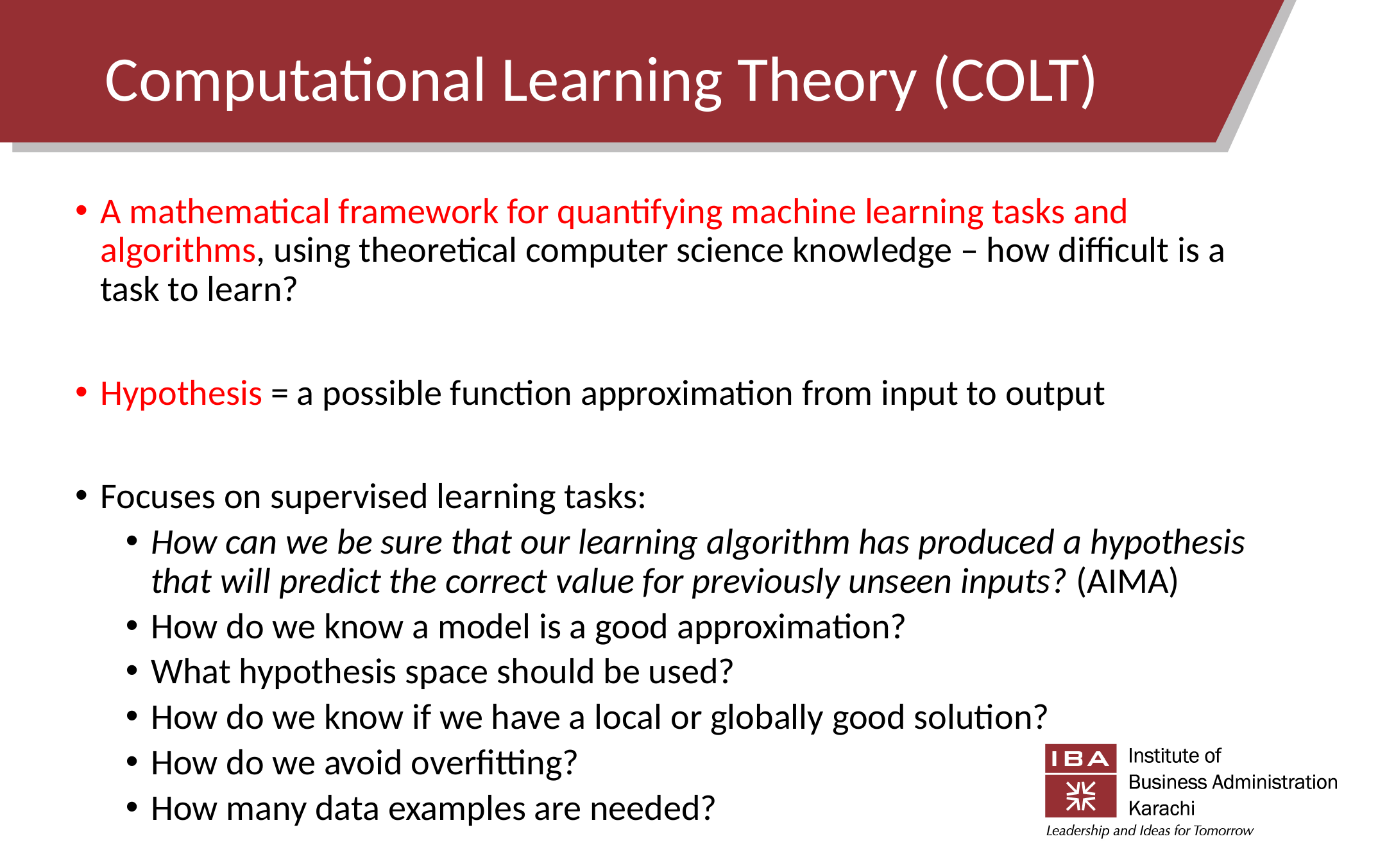

# Computational Learning Theory (COLT)
A mathematical framework for quantifying machine learning tasks and algorithms, using theoretical computer science knowledge – how difficult is a task to learn?

Hypothesis = a possible function approximation from input to output

Focuses on supervised learning tasks:
How can we be sure that our learning algorithm has produced a hypothesis that will predict the correct value for previously unseen inputs? (AIMA)
How do we know a model is a good approximation?
What hypothesis space should be used?
How do we know if we have a local or globally good solution?
How do we avoid overfitting?
How many data examples are needed?